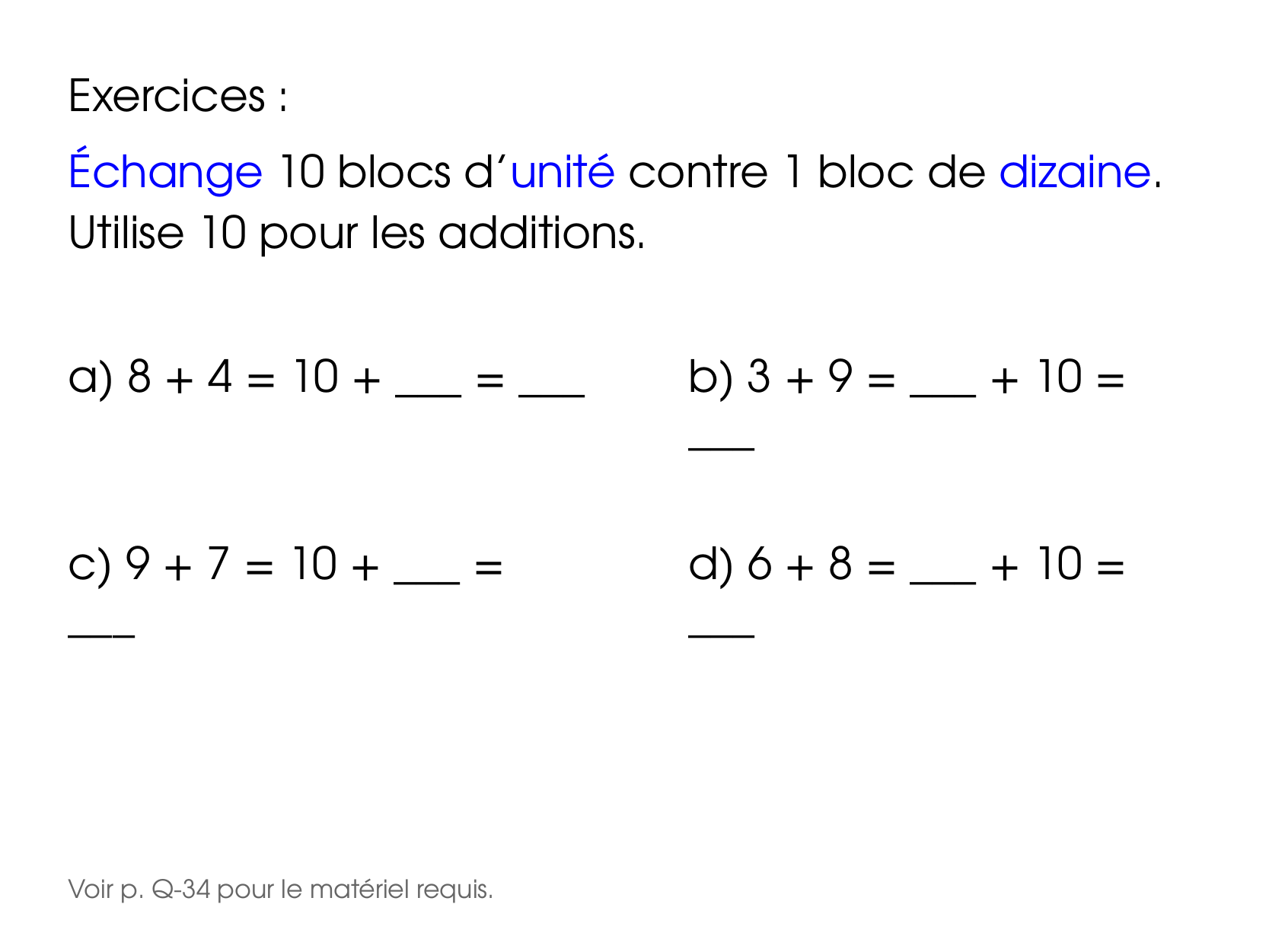

Exercices :
Échange 10 blocs d’unité contre 1 bloc de dizaine. Utilise 10 pour les additions.
a) 8 + 4 = 10 + ___ = ___
b) 3 + 9 = ___ + 10 = ___
c) 9 + 7 = 10 + ___ = ___
d) 6 + 8 = ___ + 10 = ___
Voir p. Q-34 pour le matériel requis.